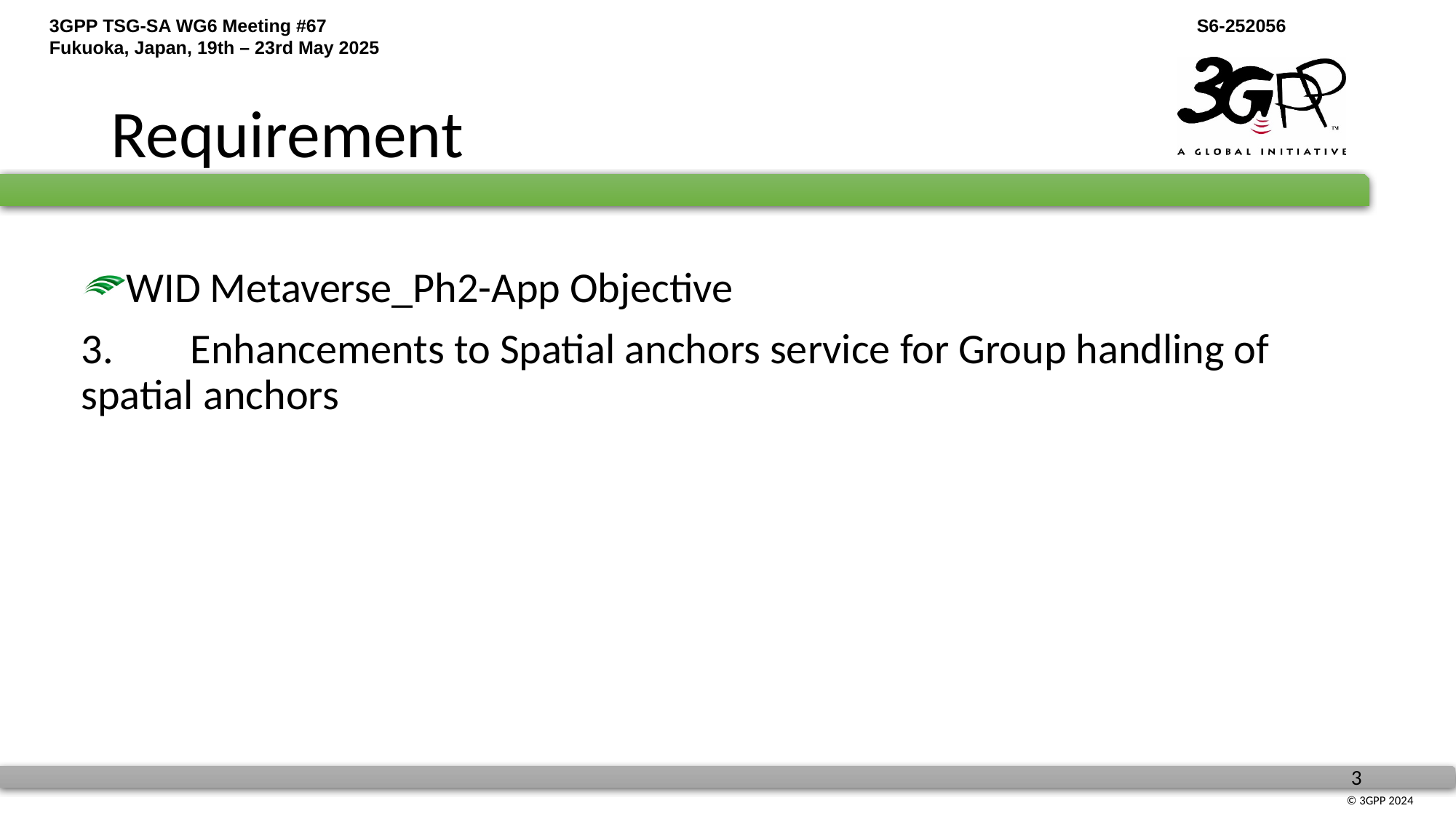

# Requirement

WID Metaverse_Ph2-App Objective
3.	Enhancements to Spatial anchors service for Group handling of spatial anchors